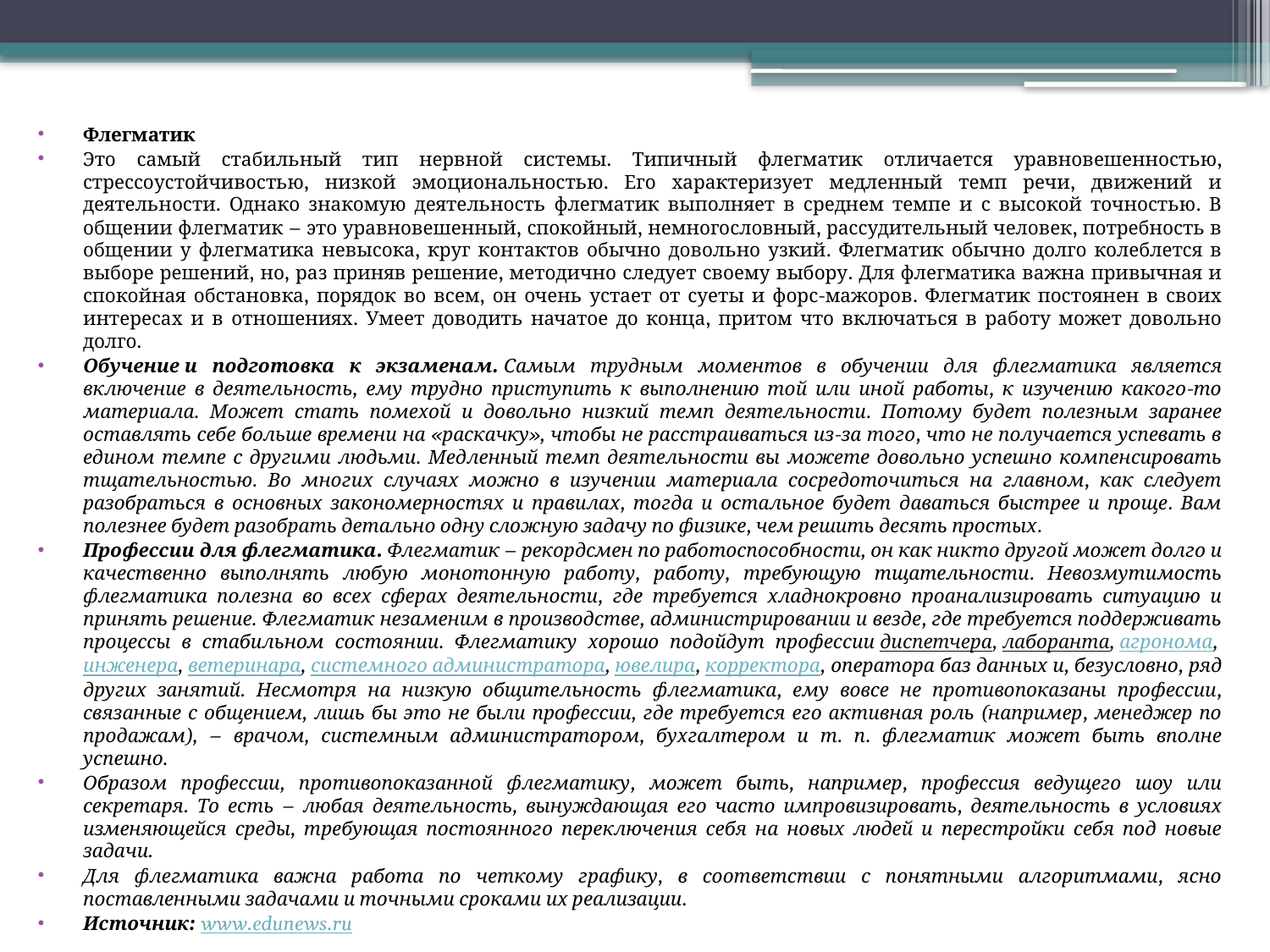

Флегматик
Это самый стабильный тип нервной системы. Типичный флегматик отличается уравновешенностью, стрессоустойчивостью, низкой эмоциональностью. Его характеризует медленный темп речи, движений и деятельности. Однако знакомую деятельность флегматик выполняет в среднем темпе и с высокой точностью. В общении флегматик – это уравновешенный, спокойный, немногословный, рассудительный человек, потребность в общении у флегматика невысока, круг контактов обычно довольно узкий. Флегматик обычно долго колеблется в выборе решений, но, раз приняв решение, методично следует своему выбору. Для флегматика важна привычная и спокойная обстановка, порядок во всем, он очень устает от суеты и форс-мажоров. Флегматик постоянен в своих интересах и в отношениях. Умеет доводить начатое до конца, притом что включаться в работу может довольно долго.
Обучение и подготовка к экзаменам. Самым трудным моментов в обучении для флегматика является включение в деятельность, ему трудно приступить к выполнению той или иной работы, к изучению какого-то материала. Может стать помехой и довольно низкий темп деятельности. Потому будет полезным заранее оставлять себе больше времени на «раскачку», чтобы не расстраиваться из-за того, что не получается успевать в едином темпе с другими людьми. Медленный темп деятельности вы можете довольно успешно компенсировать тщательностью. Во многих случаях можно в изучении материала сосредоточиться на главном, как следует разобраться в основных закономерностях и правилах, тогда и остальное будет даваться быстрее и проще. Вам полезнее будет разобрать детально одну сложную задачу по физике, чем решить десять простых.
Профессии для флегматика. Флегматик – рекордсмен по работоспособности, он как никто другой может долго и качественно выполнять любую монотонную работу, работу, требующую тщательности. Невозмутимость флегматика полезна во всех сферах деятельности, где требуется хладнокровно проанализировать ситуацию и принять решение. Флегматик незаменим в производстве, администрировании и везде, где требуется поддерживать процессы в стабильном состоянии. Флегматику хорошо подойдут профессии диспетчера, лаборанта, агронома, инженера, ветеринара, системного администратора, ювелира, корректора, оператора баз данных и, безусловно, ряд других занятий. Несмотря на низкую общительность флегматика, ему вовсе не противопоказаны профессии, связанные с общением, лишь бы это не были профессии, где требуется его активная роль (например, менеджер по продажам), – врачом, системным администратором, бухгалтером и т. п. флегматик может быть вполне успешно.
Образом профессии, противопоказанной флегматику, может быть, например, профессия ведущего шоу или секретаря. То есть – любая деятельность, вынуждающая его часто импровизировать, деятельность в условиях изменяющейся среды, требующая постоянного переключения себя на новых людей и перестройки себя под новые задачи.
Для флегматика важна работа по четкому графику, в соответствии с понятными алгоритмами, ясно поставленными задачами и точными сроками их реализации.
Источник: www.edunews.ru